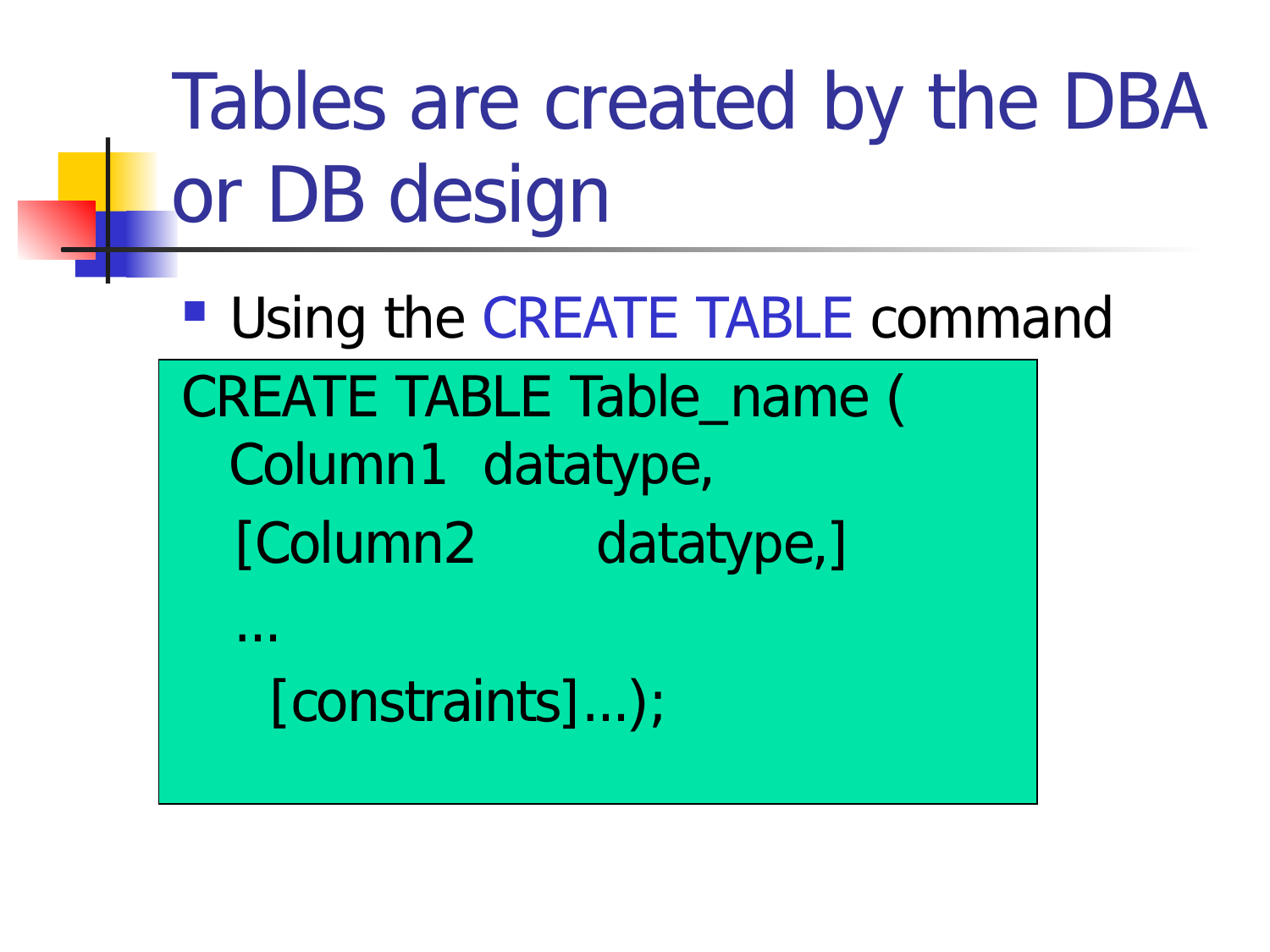

# Tables are created by the DBA or DB design
Using the CREATE TABLE command
CREATE TABLE Table_name (
Column1	datatype,
   [Column2       datatype,]
   …
     [constraints]…);